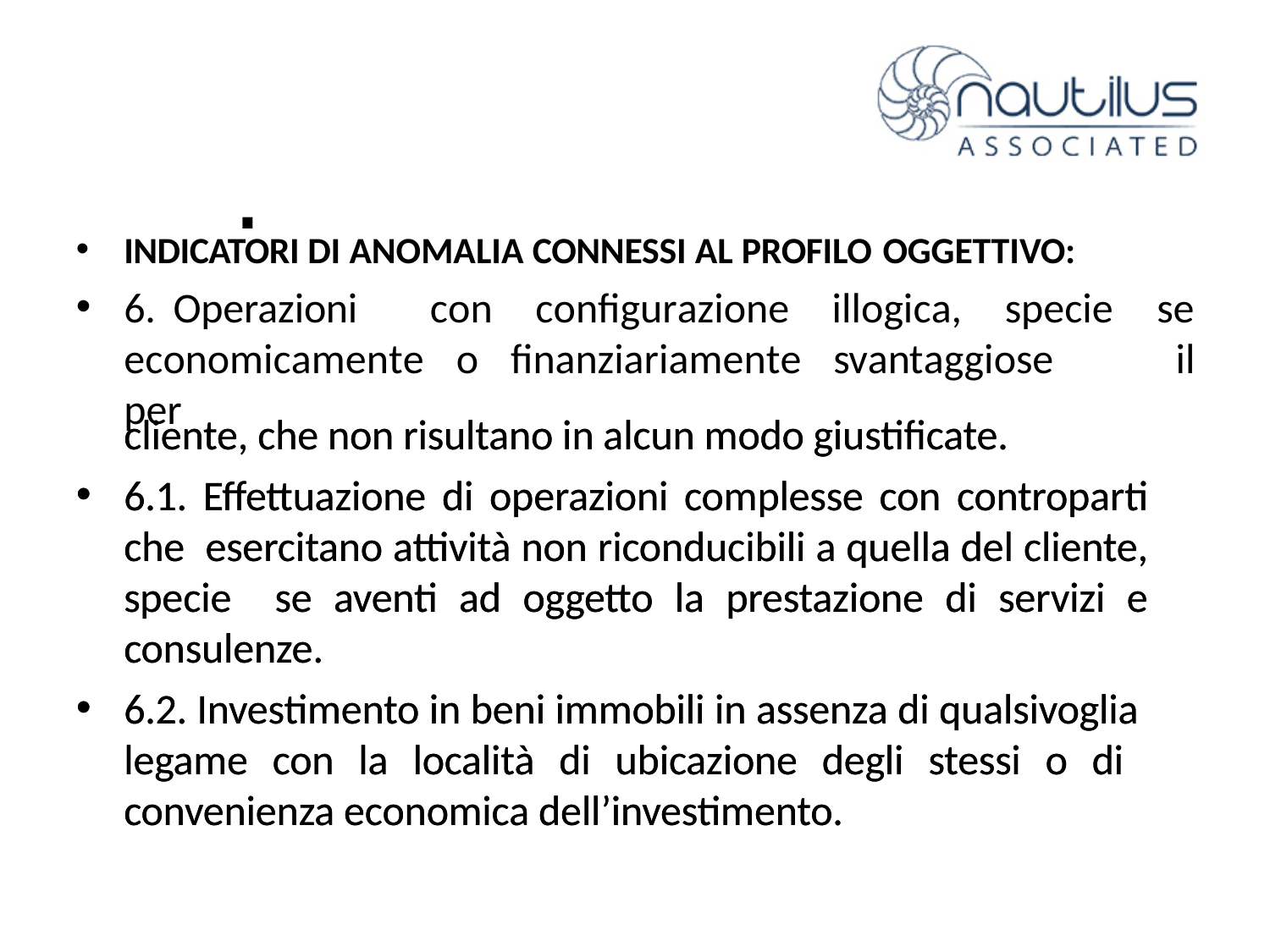

# .
INDICATORI DI ANOMALIA CONNESSI AL PROFILO OGGETTIVO:
6.	Operazioni
con	configurazione	illogica,	specie	se
il
economicamente	o	finanziariamente	svantaggiose	per
cliente, che non risultano in alcun modo giustificate.
6.1. Effettuazione di operazioni complesse con controparti che  esercitano attività non riconducibili a quella del cliente, specie  se aventi ad oggetto la prestazione di servizi e consulenze.
6.2. Investimento in beni immobili in assenza di qualsivoglia  legame con la località di ubicazione degli stessi o di  convenienza economica dell’investimento.
cliente, che non risultano in alcun modo giustificate.
6.1. Effettuazione di operazioni complesse con controparti che  esercitano attività non riconducibili a quella del cliente, specie  se aventi ad oggetto la prestazione di servizi e consulenze.
6.2. Investimento in beni immobili in assenza di qualsivoglia  legame con la località di ubicazione degli stessi o di  convenienza economica dell’investimento.